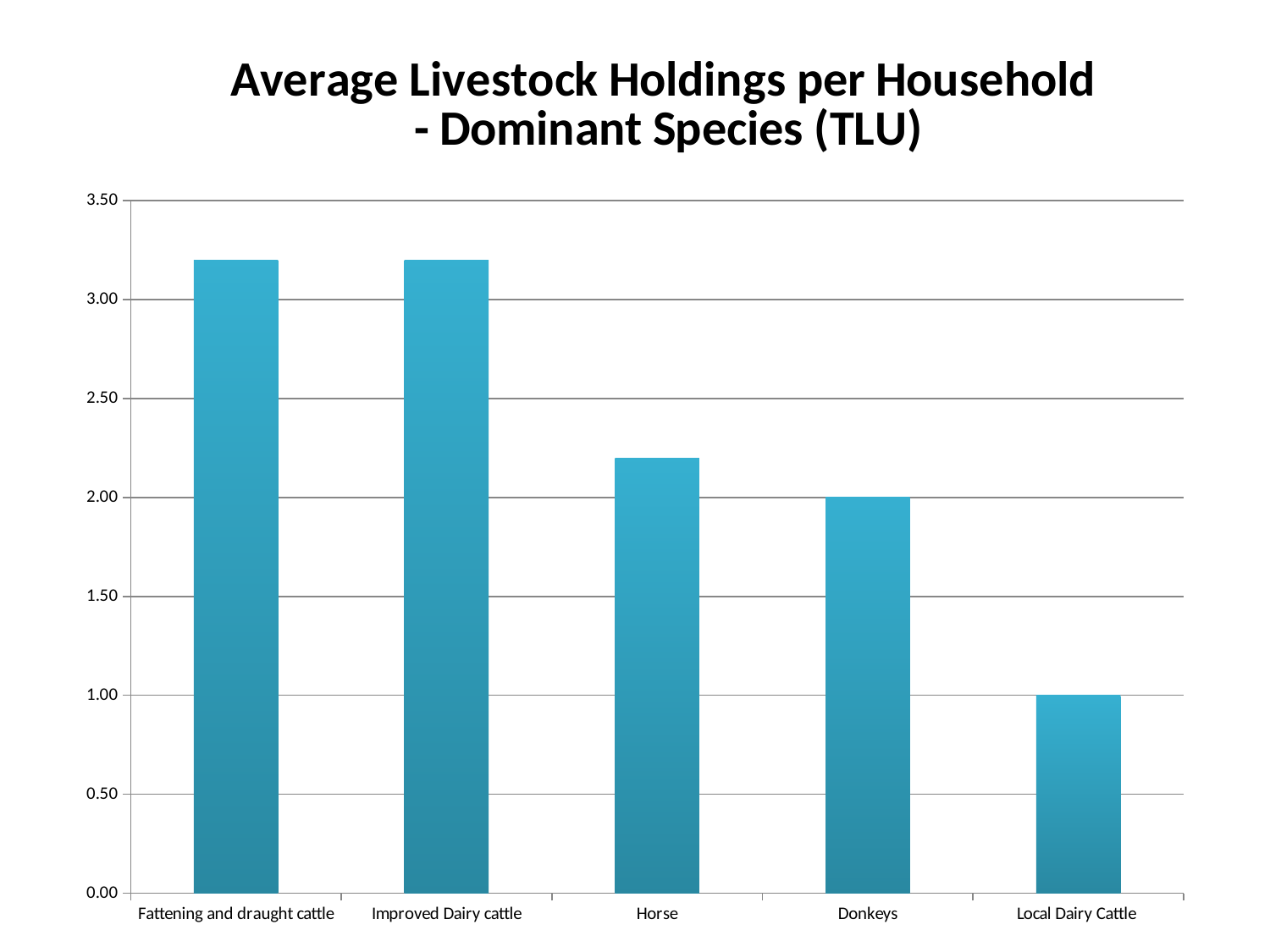

### Chart: Average Livestock Holdings per Household  - Dominant Species (TLU)

| Category | Total |
|---|---|
| Fattening and draught cattle | 3.2 |
| Improved Dairy cattle | 3.2 |
| Horse | 2.2 |
| Donkeys | 2.0 |
| Local Dairy Cattle  | 1.0 |